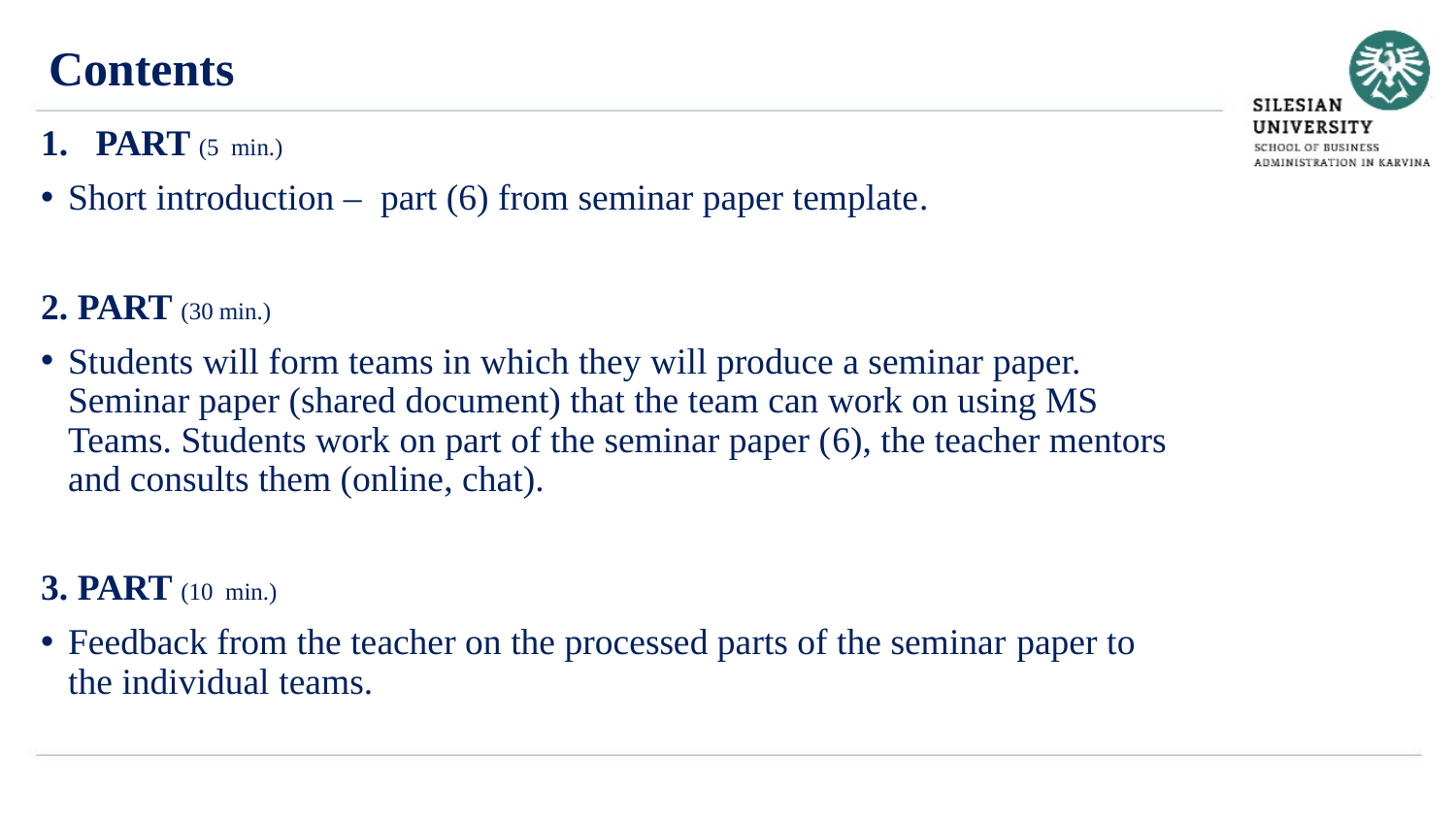

Contents
PART (5  min.)
Short introduction –  part (6) from seminar paper template.

2. PART (30 min.)
Students will form teams in which they will produce a seminar paper. Seminar paper (shared document) that the team can work on using MS Teams. Students work on part of the seminar paper (6), the teacher mentors and consults them (online, chat).

3. PART (10  min.)
Feedback from the teacher on the processed parts of the seminar paper to the individual teams.